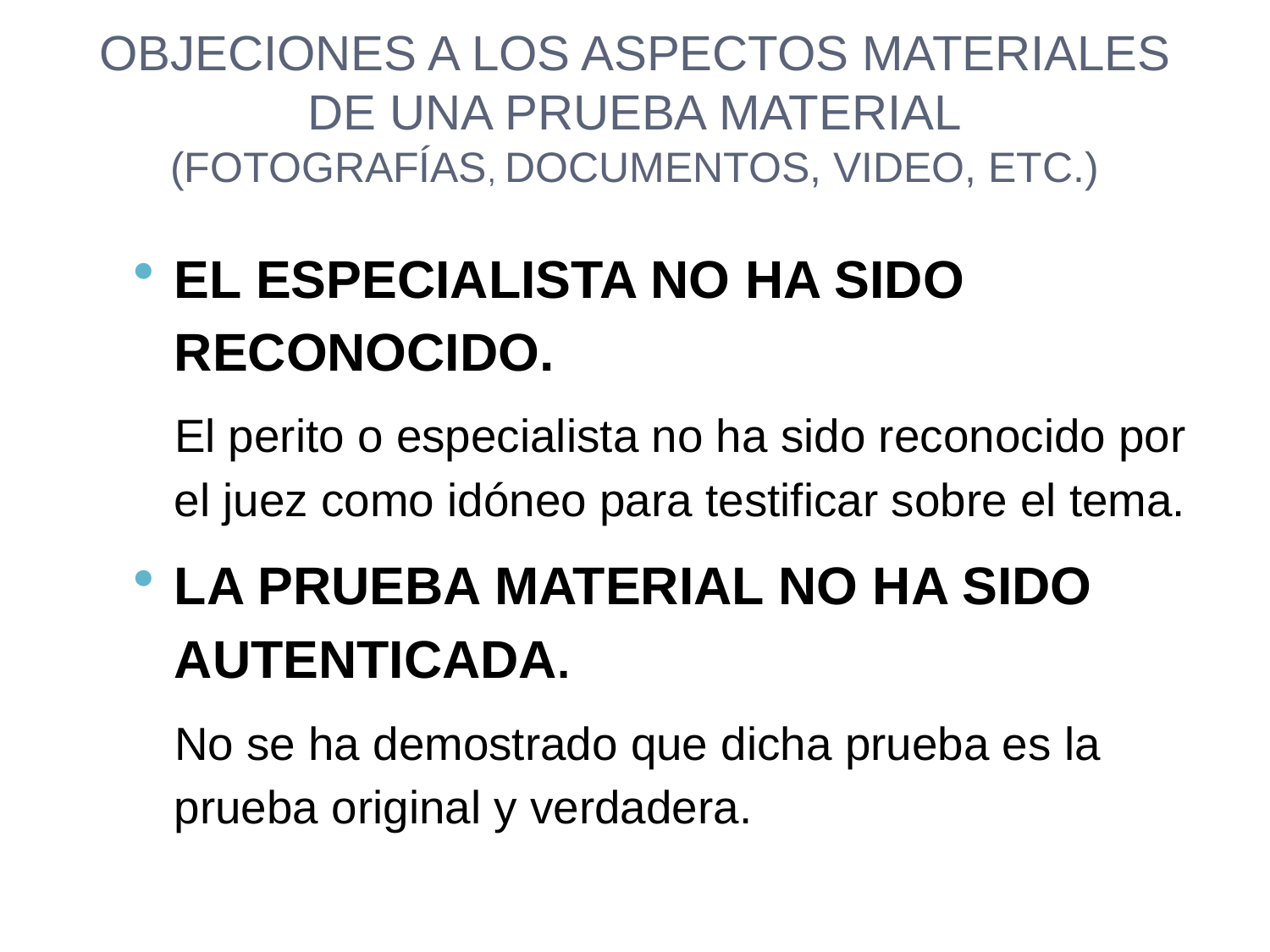

Objeciones a los aspectos materiales de una prueba material
(fotografías, documentos, video, etc.)
EL ESPECIALISTA NO HA SIDO  RECONOCIDO.
   El perito o especialista no ha sido reconocido por el juez como idóneo para testificar sobre el tema.
LA PRUEBA MATERIAL NO HA SIDO AUTENTICADA.
   No se ha demostrado que dicha prueba es la prueba original y verdadera.